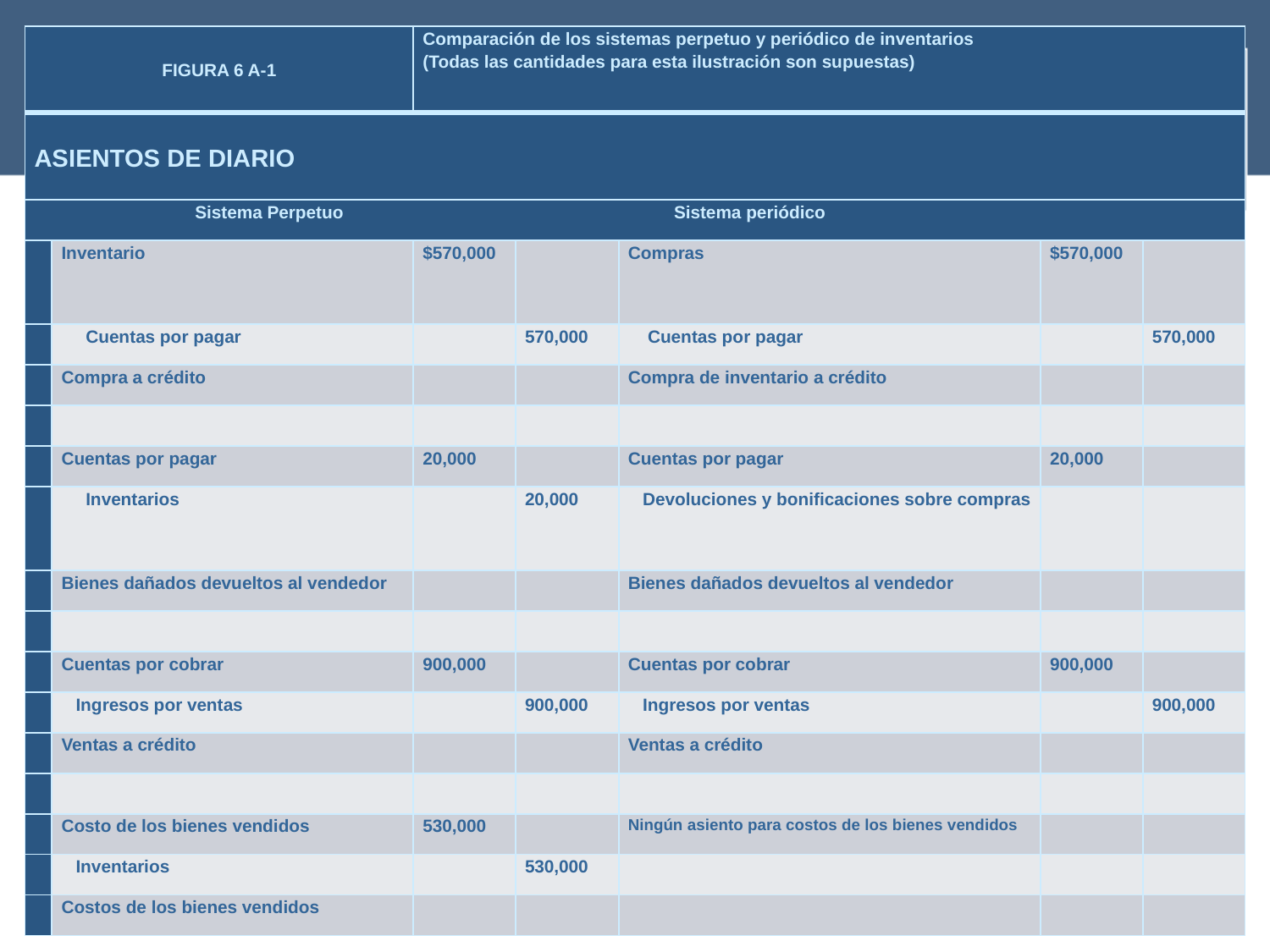

| FIGURA 6 A-1 |  | Comparación de los sistemas perpetuo y periódico de inventarios (Todas las cantidades para esta ilustración son supuestas) |  |  |  |  |
| --- | --- | --- | --- | --- | --- | --- |
| ASIENTOS DE DIARIO |  |  |  |  |  |  |
| Sistema Perpetuo Sistema periódico |  |  |  |  |  |  |
|  | Inventario | $570,000 |  | Compras | $570,000 |  |
|  | Cuentas por pagar |  | 570,000 | Cuentas por pagar |  | 570,000 |
|  | Compra a crédito |  |  | Compra de inventario a crédito |  |  |
|  |  |  |  |  |  |  |
|  | Cuentas por pagar | 20,000 |  | Cuentas por pagar | 20,000 |  |
|  | Inventarios |  | 20,000 | Devoluciones y bonificaciones sobre compras |  |  |
|  | Bienes dañados devueltos al vendedor |  |  | Bienes dañados devueltos al vendedor |  |  |
|  |  |  |  |  |  |  |
|  | Cuentas por cobrar | 900,000 |  | Cuentas por cobrar | 900,000 |  |
|  | Ingresos por ventas |  | 900,000 | Ingresos por ventas |  | 900,000 |
|  | Ventas a crédito |  |  | Ventas a crédito |  |  |
|  |  |  |  |  |  |  |
|  | Costo de los bienes vendidos | 530,000 |  | Ningún asiento para costos de los bienes vendidos |  |  |
|  | Inventarios |  | 530,000 |  |  |  |
|  | Costos de los bienes vendidos |  |  |  |  |  |